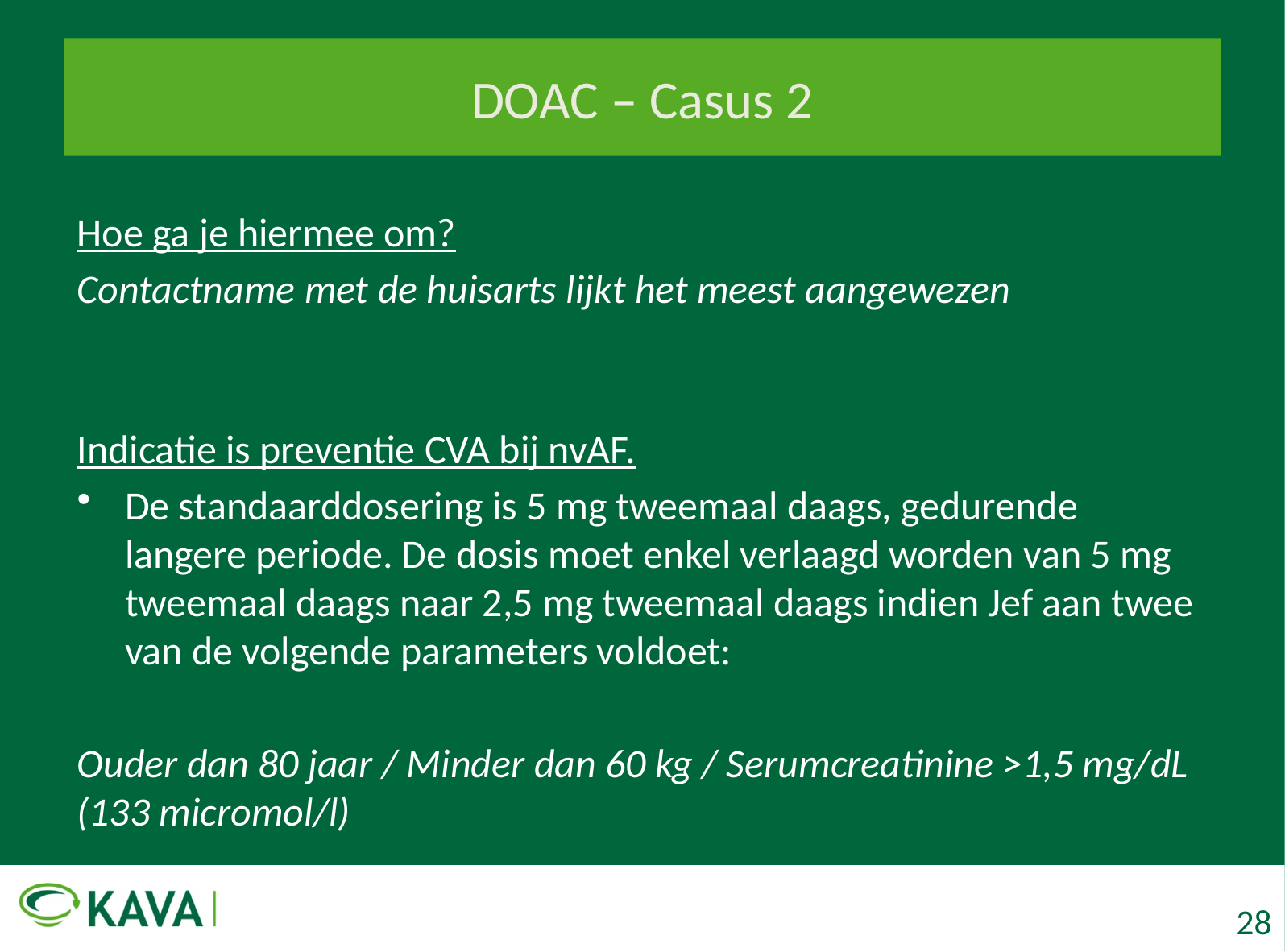

# DOAC – Casus 2
Hoe ga je hiermee om?
Contactname met de huisarts lijkt het meest aangewezen

Indicatie is preventie CVA bij nvAF.
De standaarddosering is 5 mg tweemaal daags, gedurende langere periode. De dosis moet enkel verlaagd worden van 5 mg tweemaal daags naar 2,5 mg tweemaal daags indien Jef aan twee van de volgende parameters voldoet:

Ouder dan 80 jaar / Minder dan 60 kg / Serumcreatinine >1,5 mg/dL (133 micromol/l)

28